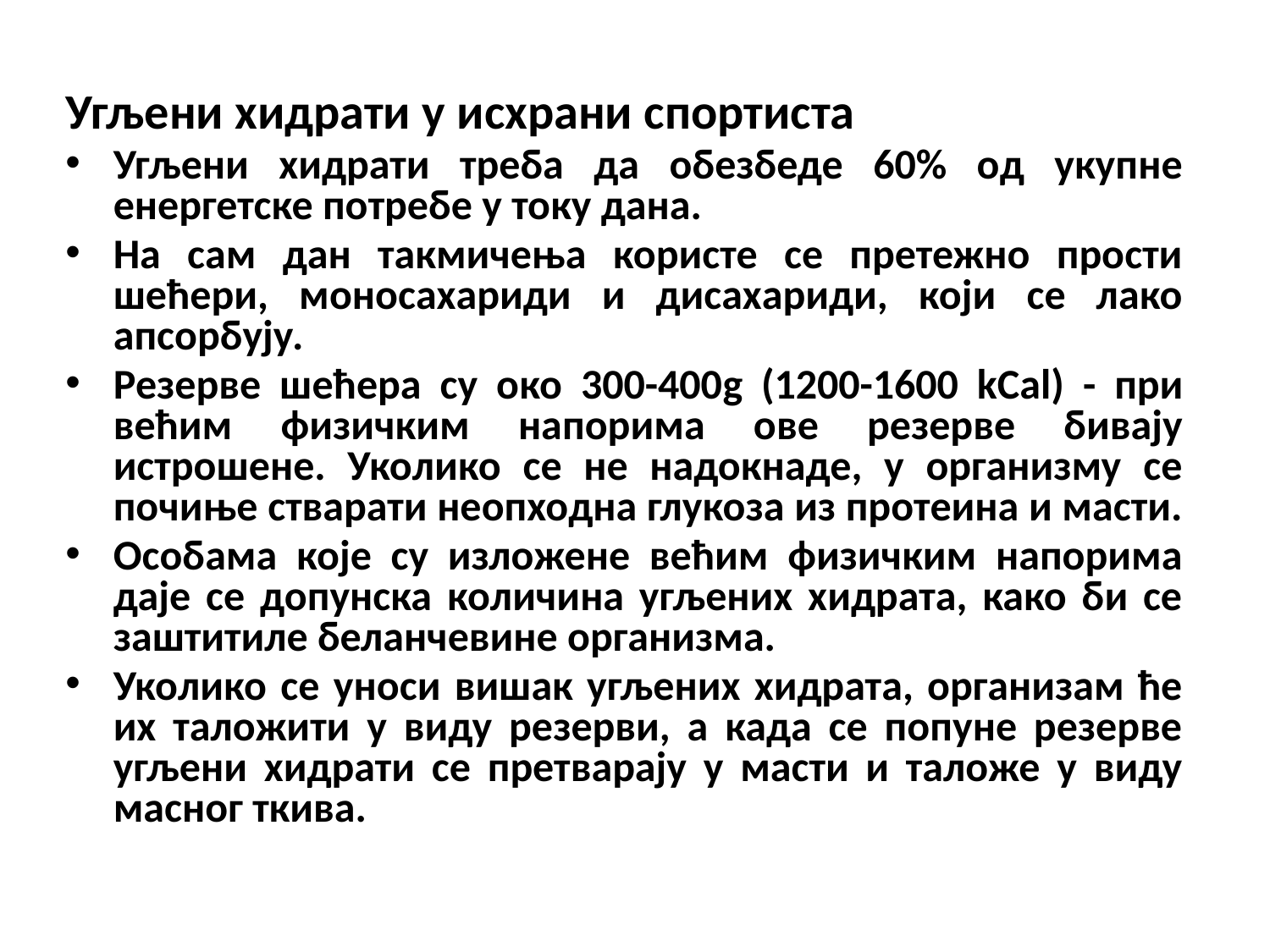

Угљени хидрати у исхрани спортиста
Угљени хидрати треба да обезбеде 60% од укупне енергетске потребе у току дана.
На сам дан такмичења користе се претежно прости шећери, моносахариди и дисахариди, који се лако апсорбују.
Резерве шећера су око 300-400g (1200-1600 kCal) - при већим физичким напорима ове резерве бивају истрошене. Уколико се не надокнаде, у организму се почиње стварати неопходна глукоза из протеина и масти.
Особама које су изложене већим физичким напорима даје се допунска количина угљених хидрата, како би се заштитиле беланчевине организма.
Уколико се уноси вишак угљених хидрата, организам ће их таложити у виду резерви, а када се попуне резерве угљени хидрати се претварају у масти и таложе у виду масног ткива.